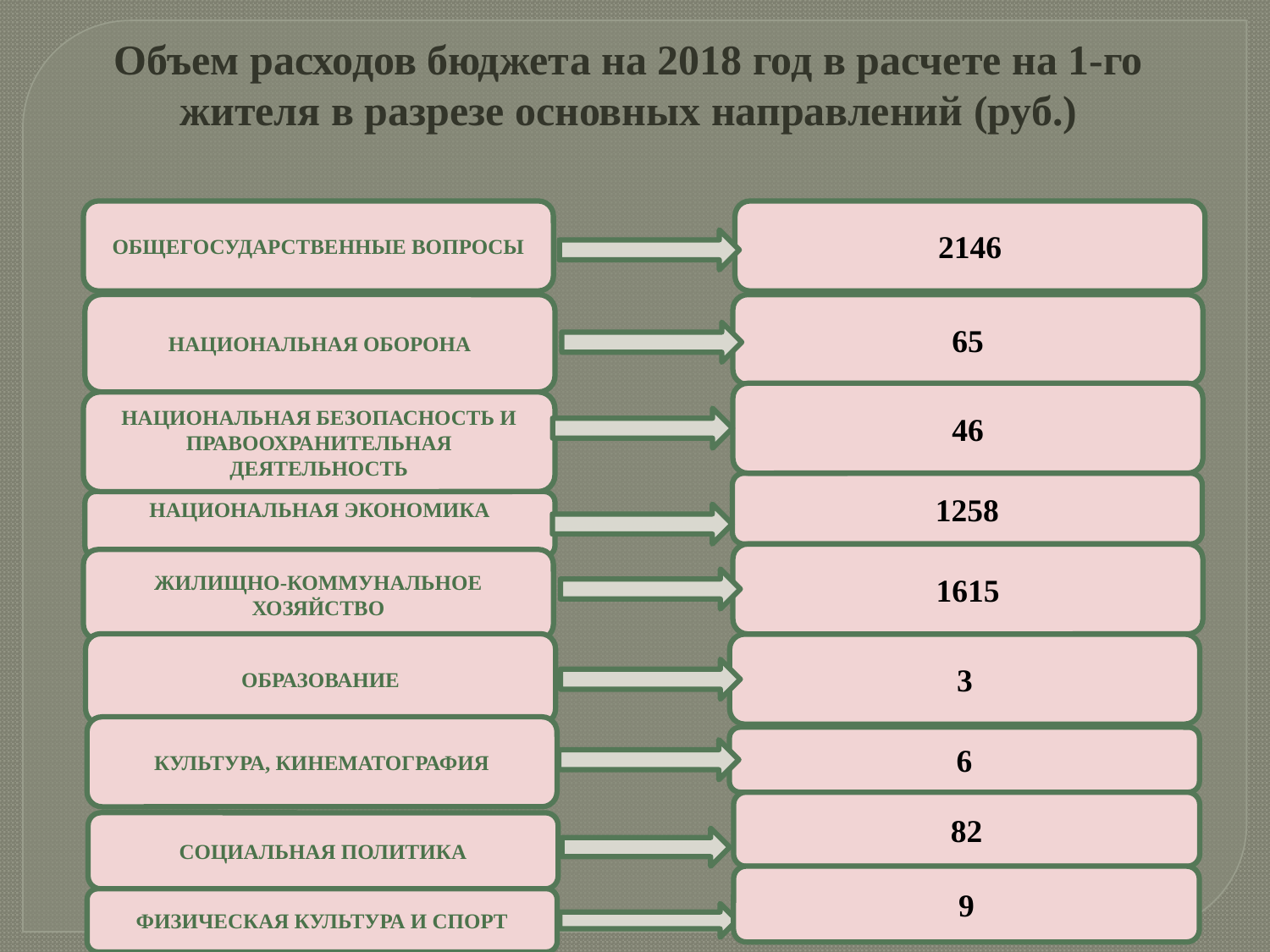

Объем расходов бюджета на 2018 год в расчете на 1-го жителя в разрезе основных направлений (руб.)
ОБЩЕГОСУДАРСТВЕННЫЕ ВОПРОСЫ
2146

65
НАЦИОНАЛЬНАЯ ОБОРОНА

46
НАЦИОНАЛЬНАЯ БЕЗОПАСНОСТЬ И ПРАВООХРАНИТЕЛЬНАЯ ДЕЯТЕЛЬНОСТЬ

1258
НАЦИОНАЛЬНАЯ ЭКОНОМИКА

1615
ЖИЛИЩНО-КОММУНАЛЬНОЕ ХОЗЯЙСТВО

ОБРАЗОВАНИЕ
3

КУЛЬТУРА, КИНЕМАТОГРАФИЯ
6

82
СОЦИАЛЬНАЯ ПОЛИТИКА

9
ФИЗИЧЕСКАЯ КУЛЬТУРА И СПОРТ